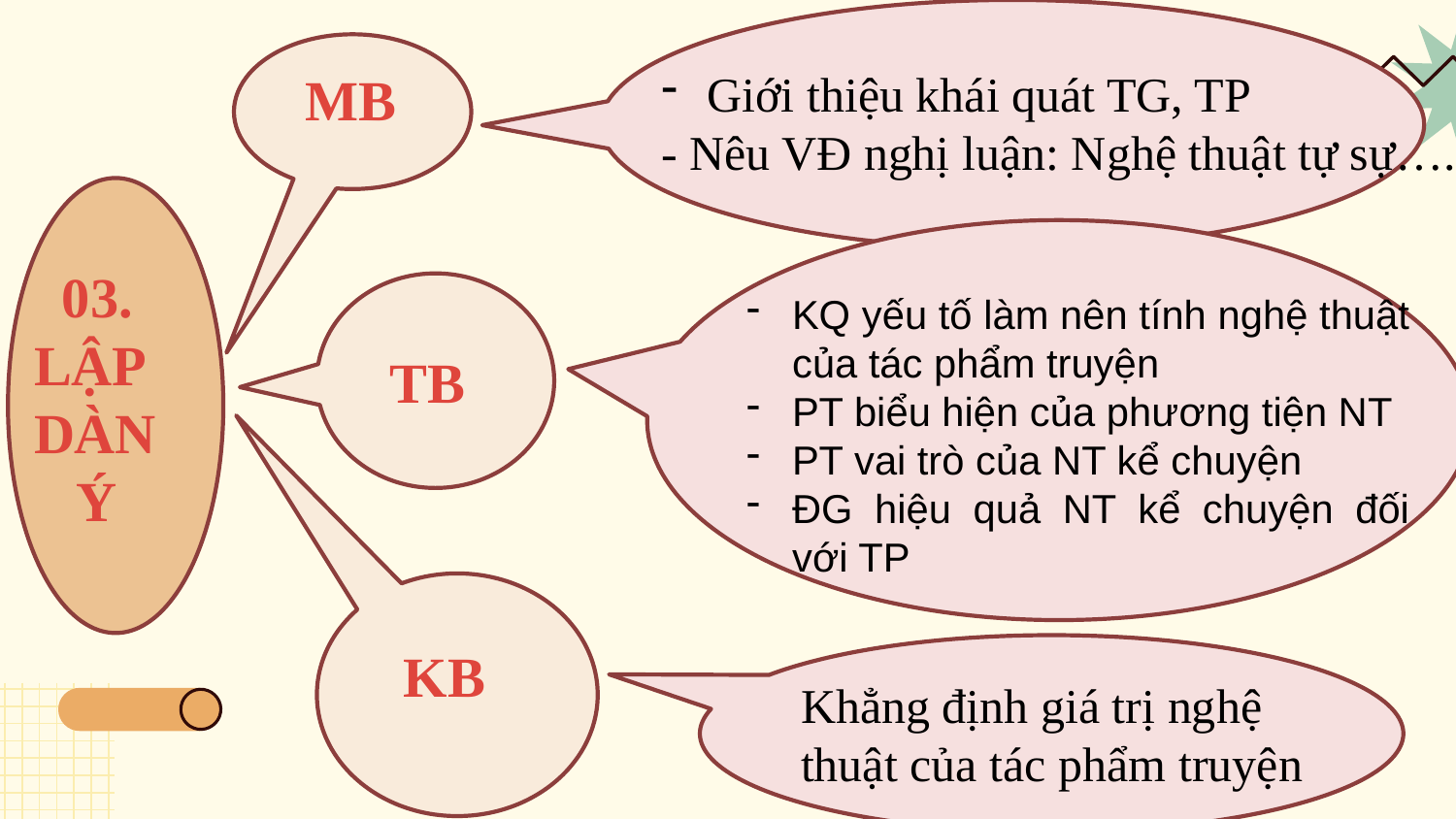

MB
Giới thiệu khái quát TG, TP
- Nêu VĐ nghị luận: Nghệ thuật tự sự….

  03.
LẬP DÀN
   Ý

KQ yếu tố làm nên tính nghệ thuật của tác phẩm truyện
PT biểu hiện của phương tiện NT
PT vai trò của NT kể chuyện
ĐG hiệu quả NT kể chuyện đối với TP
TB

KB

Khẳng định giá trị nghệ thuật của tác phẩm truyện